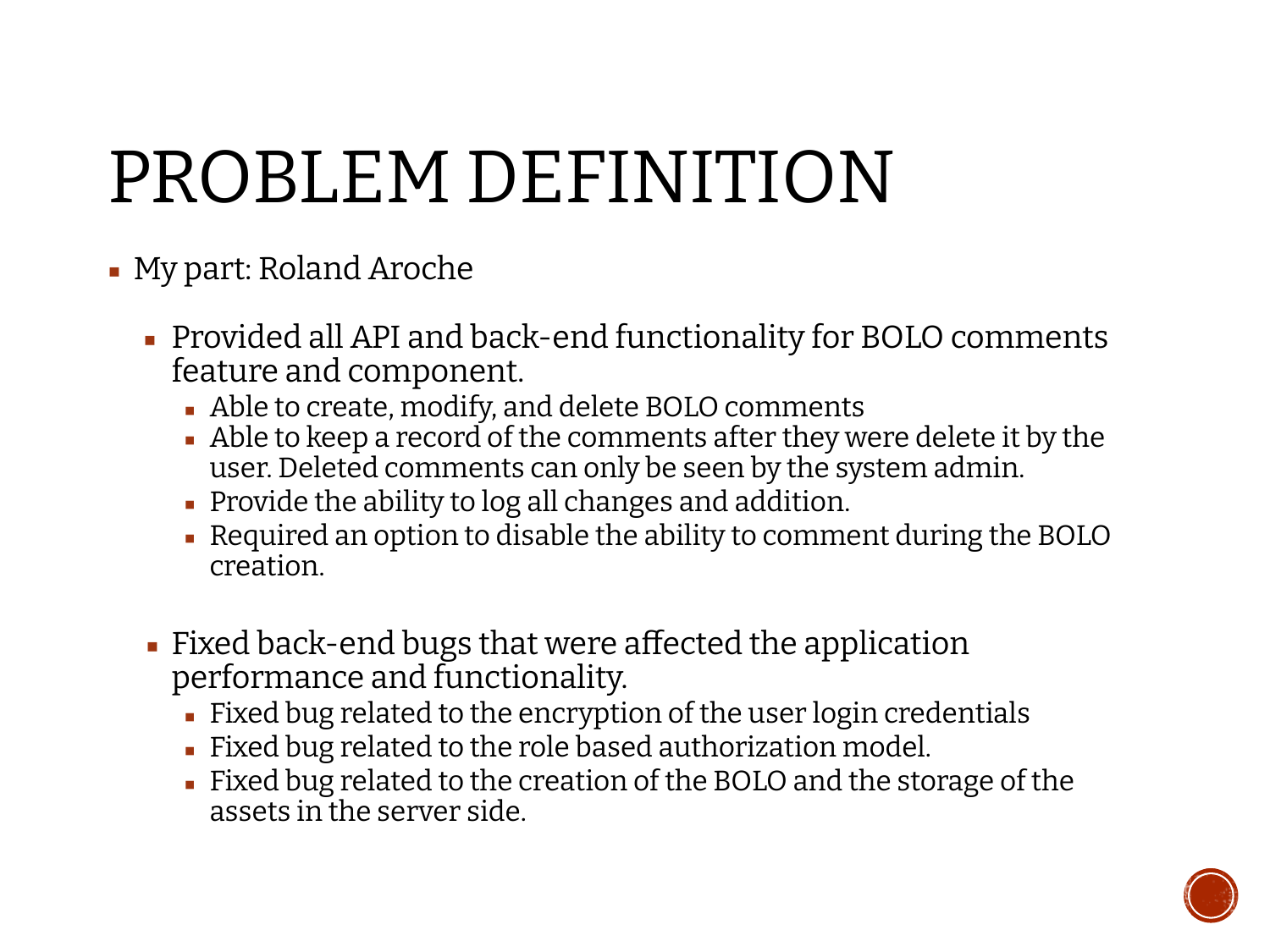

# PROBLEM DEFINITION
My part: Roland Aroche

Provided all API and back-end functionality for BOLO comments feature and component.
Able to create, modify, and delete BOLO comments
Able to keep a record of the comments after they were delete it by the user. Deleted comments can only be seen by the system admin.
Provide the ability to log all changes and addition.
Required an option to disable the ability to comment during the BOLO creation.

Fixed back-end bugs that were affected the application performance and functionality.
Fixed bug related to the encryption of the user login credentials
Fixed bug related to the role based authorization model.
Fixed bug related to the creation of the BOLO and the storage of the assets in the server side.